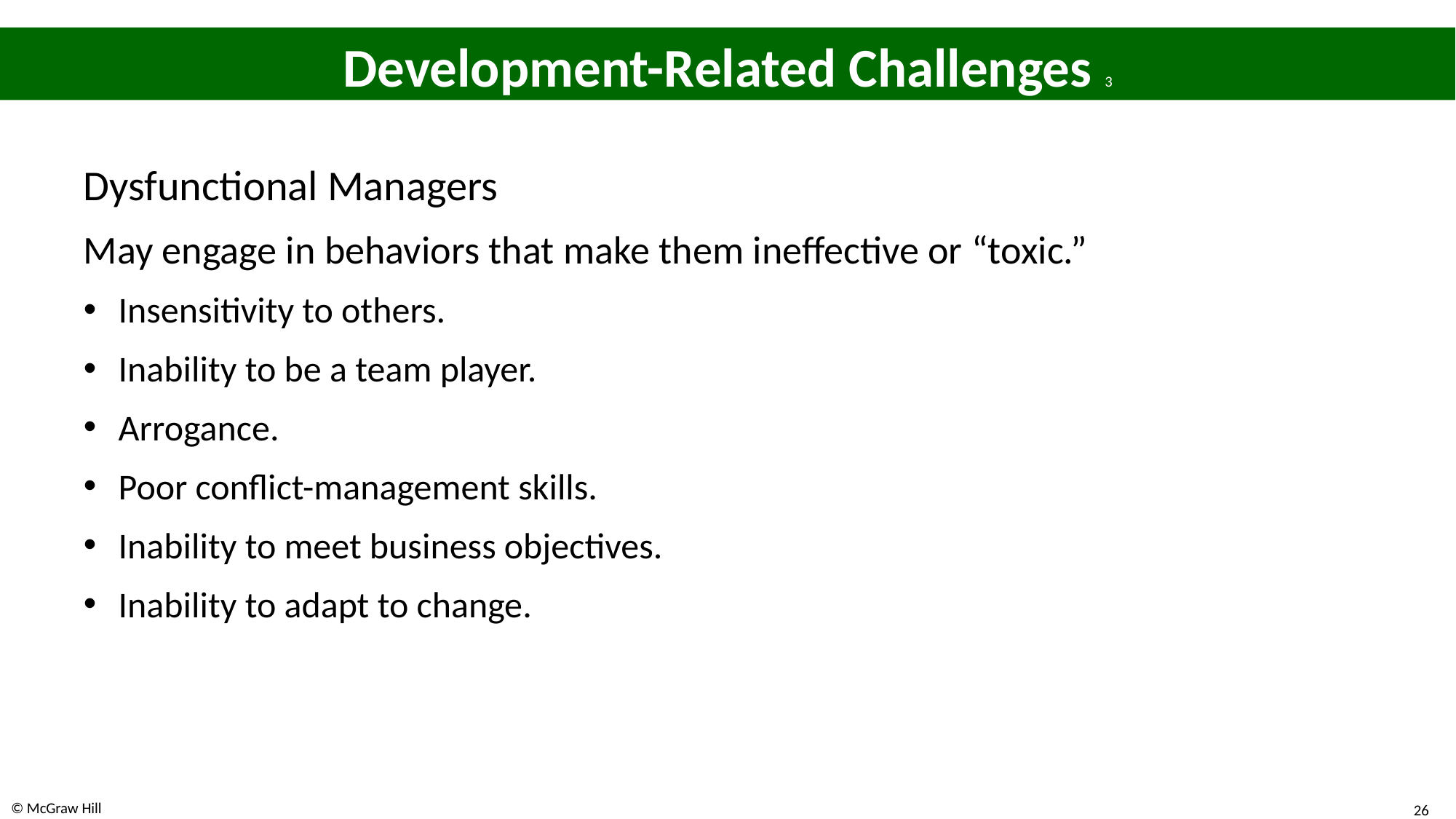

# Development-Related Challenges 3
Dysfunctional Managers
May engage in behaviors that make them ineffective or “toxic.”
Insensitivity to others.
Inability to be a team player.
Arrogance.
Poor conflict-management skills.
Inability to meet business objectives.
Inability to adapt to change.